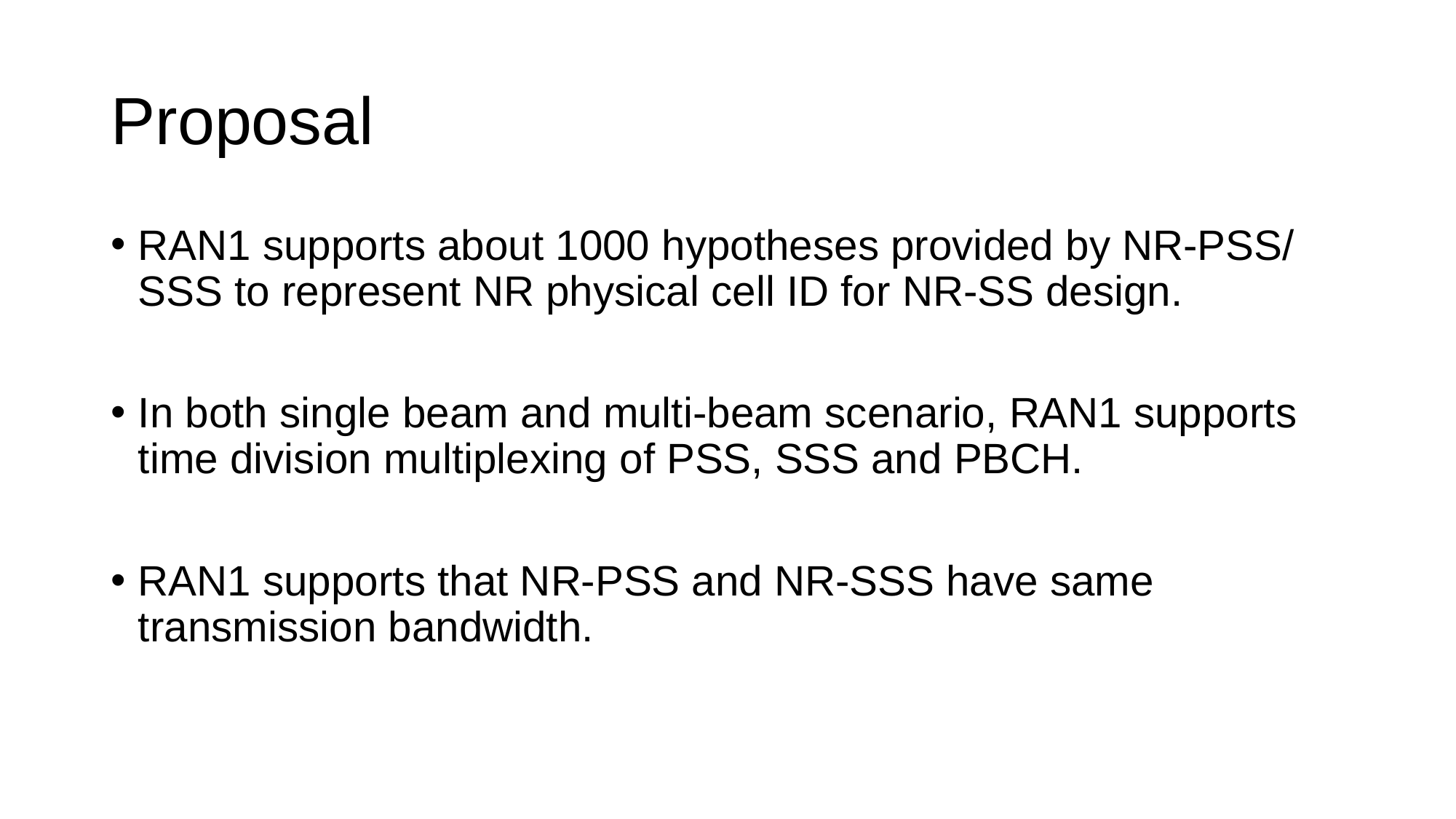

# Proposal
RAN1 supports about 1000 hypotheses provided by NR-PSS/SSS to represent NR physical cell ID for NR-SS design.

In both single beam and multi-beam scenario, RAN1 supports time division multiplexing of PSS, SSS and PBCH.

RAN1 supports that NR-PSS and NR-SSS have same transmission bandwidth.